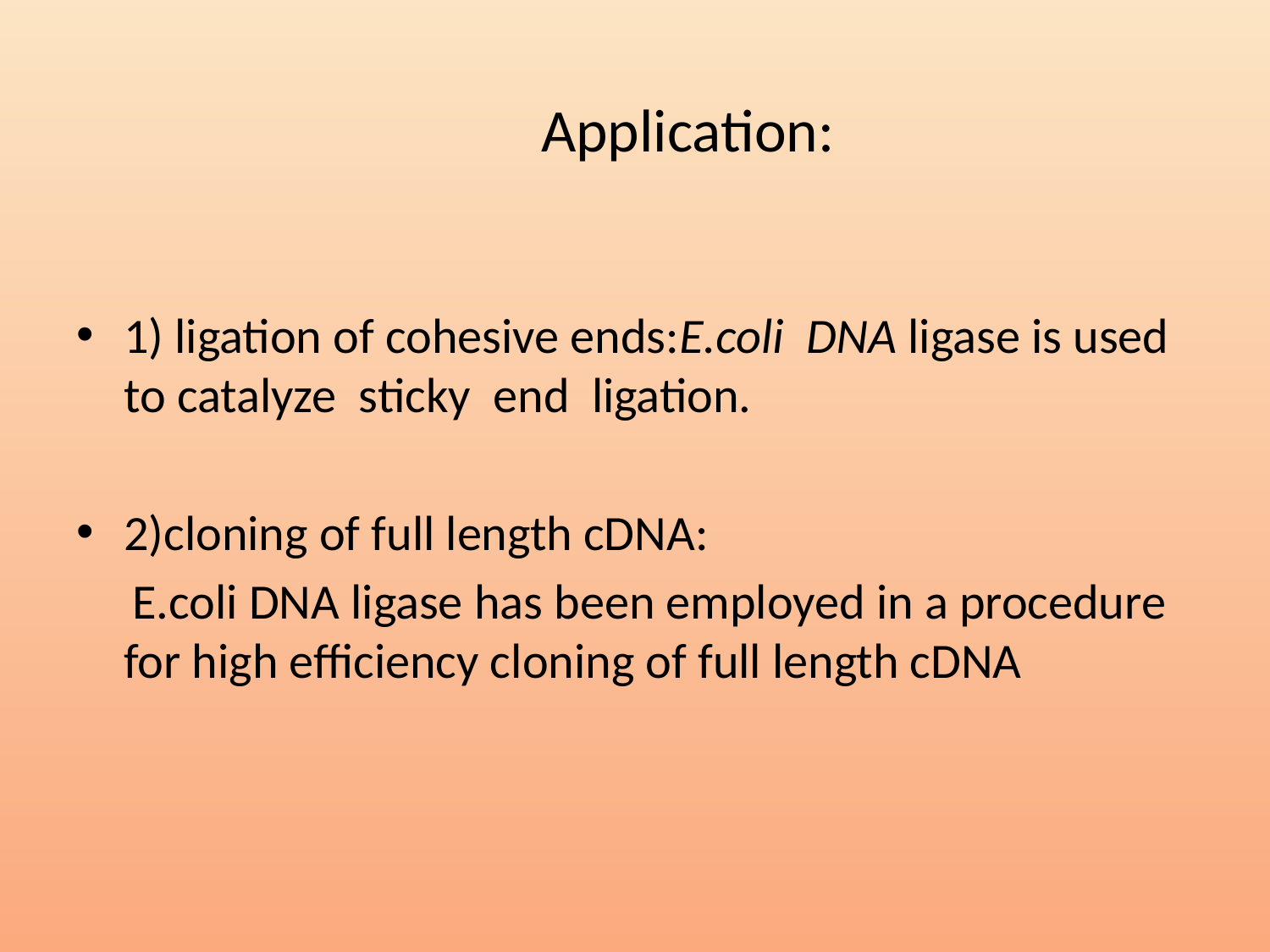

# Application:

1) ligation of cohesive ends:E.coli  DNA ligase is used to catalyze  sticky  end  ligation.

2)cloning of full length cDNA:
     E.coli DNA ligase has been employed in a procedure for high efficiency cloning of full length cDNA